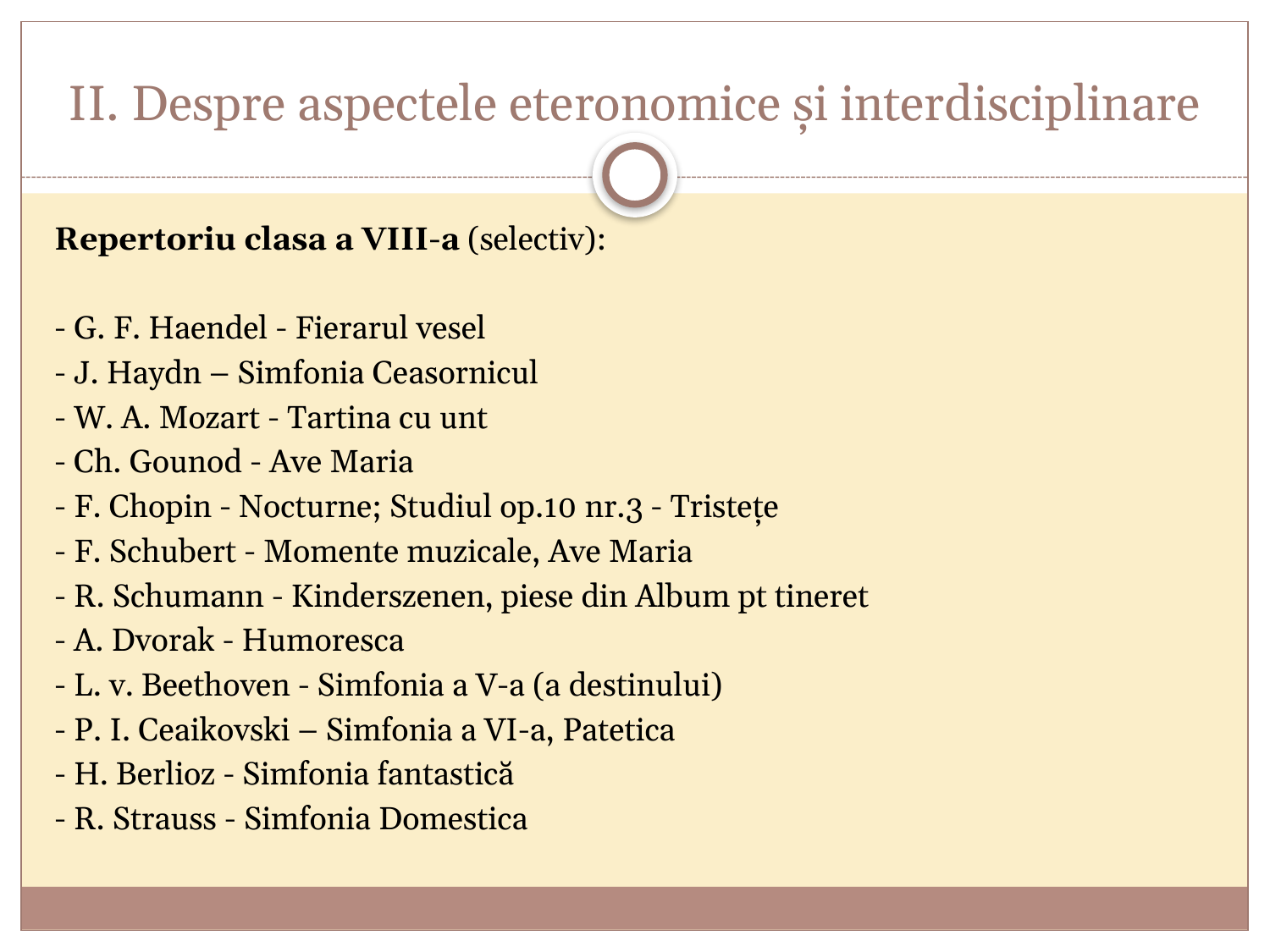

# II. Despre aspectele eteronomice și interdisciplinare
Repertoriu clasa a VIII-a (selectiv):

- G. F. Haendel - Fierarul vesel
- J. Haydn – Simfonia Ceasornicul
- W. A. Mozart - Tartina cu unt
- Ch. Gounod - Ave Maria
- F. Chopin - Nocturne; Studiul op.10 nr.3 - Tristețe
- F. Schubert - Momente muzicale, Ave Maria
- R. Schumann - Kinderszenen, piese din Album pt tineret
- A. Dvorak - Humoresca
- L. v. Beethoven - Simfonia a V-a (a destinului)
- P. I. Ceaikovski – Simfonia a VI-a, Patetica
- H. Berlioz - Simfonia fantastică
- R. Strauss - Simfonia Domestica